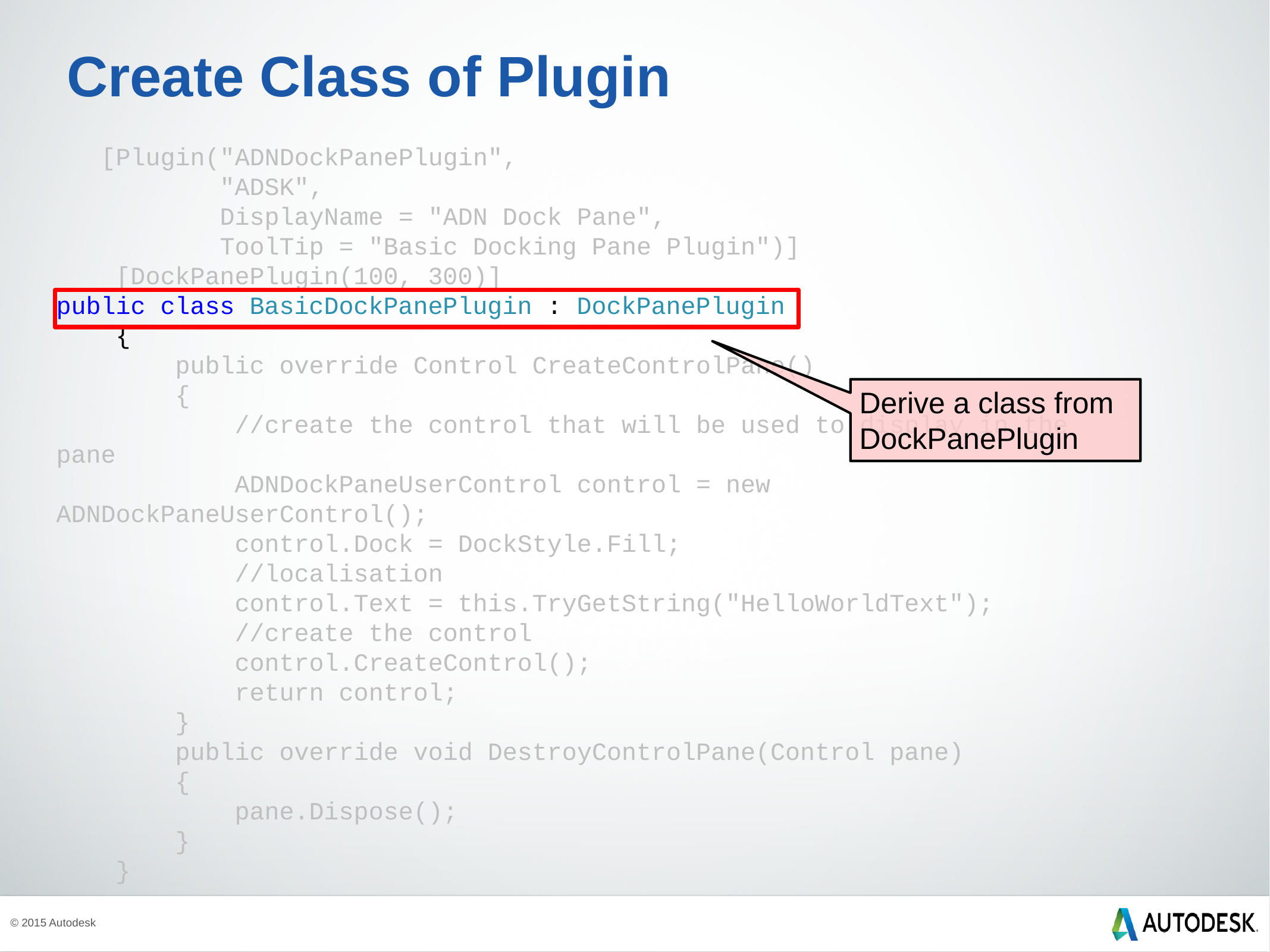

# Create Class of Plugin
   [Plugin("ADNDockPanePlugin",
           "ADSK",
           DisplayName = "ADN Dock Pane",
           ToolTip = "Basic Docking Pane Plugin")]
    [DockPanePlugin(100, 300)]
public class BasicDockPanePlugin : DockPanePlugin
    {
        public override Control CreateControlPane()
        {
            //create the control that will be used to display in the pane
            ADNDockPaneUserControl control = new ADNDockPaneUserControl();
            control.Dock = DockStyle.Fill;
            //localisation
            control.Text = this.TryGetString("HelloWorldText");
            //create the control
            control.CreateControl();
            return control;
        }
        public override void DestroyControlPane(Control pane)
        {
            pane.Dispose();
        }
    }

Derive a class from DockPanePlugin